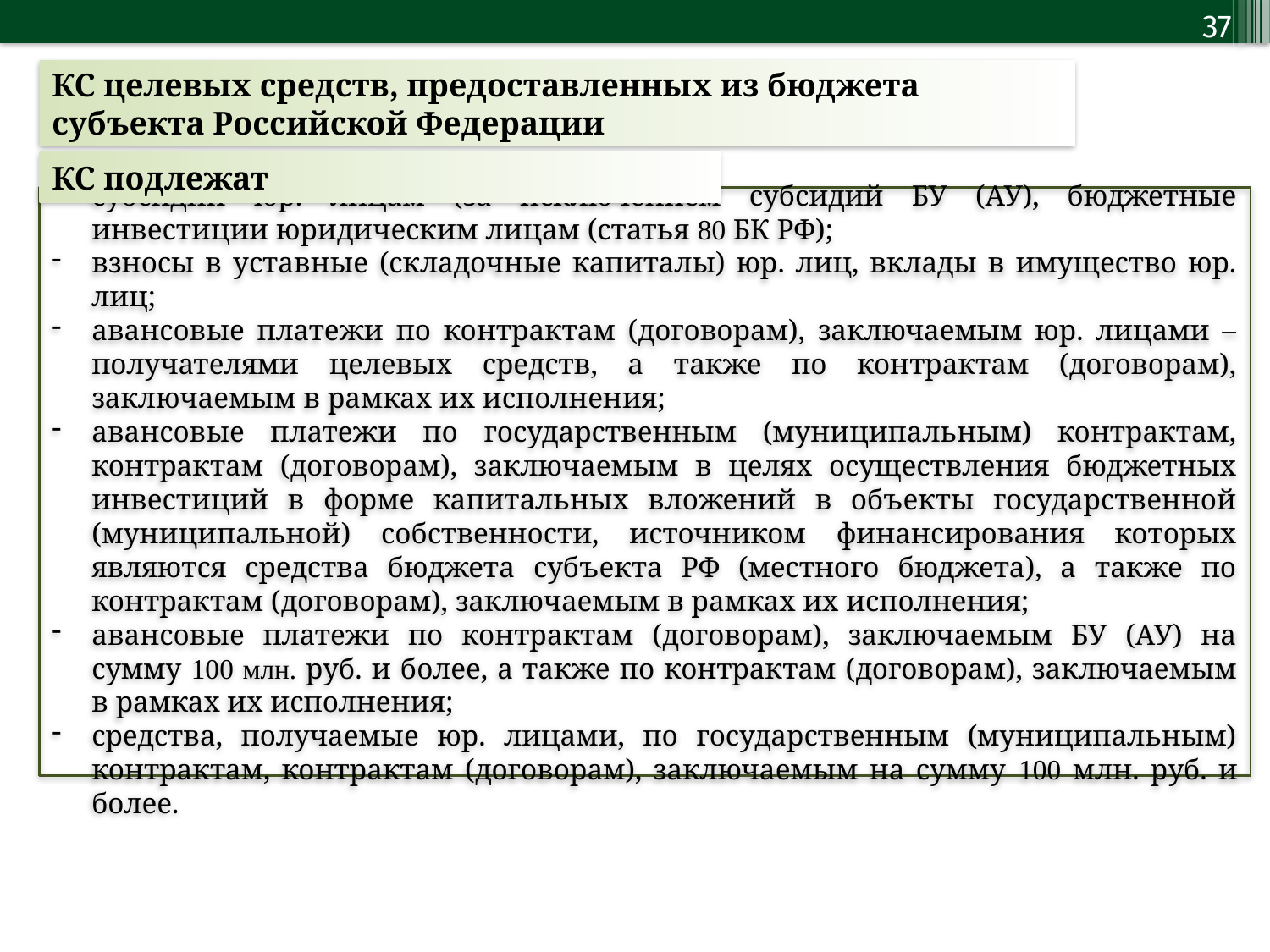

КС целевых средств, предоставленных из бюджета субъекта Российской Федерации
КС подлежат

субсидии юр. лицам (за исключением субсидий БУ (АУ), бюджетные инвестиции юридическим лицам (статья 80 БК РФ);
взносы в уставные (складочные капиталы) юр. лиц, вклады в имущество юр. лиц;
авансовые платежи по контрактам (договорам), заключаемым юр. лицами – получателями целевых средств, а также по контрактам (договорам), заключаемым в рамках их исполнения;
авансовые платежи по государственным (муниципальным) контрактам, контрактам (договорам), заключаемым в целях осуществления бюджетных инвестиций в форме капитальных вложений в объекты государственной (муниципальной) собственности, источником финансирования которых являются средства бюджета субъекта РФ (местного бюджета), а также по контрактам (договорам), заключаемым в рамках их исполнения;
авансовые платежи по контрактам (договорам), заключаемым БУ (АУ) на сумму 100 млн. руб. и более, а также по контрактам (договорам), заключаемым в рамках их исполнения;
средства, получаемые юр. лицами, по государственным (муниципальным) контрактам, контрактам (договорам), заключаемым на сумму 100 млн. руб. и более.